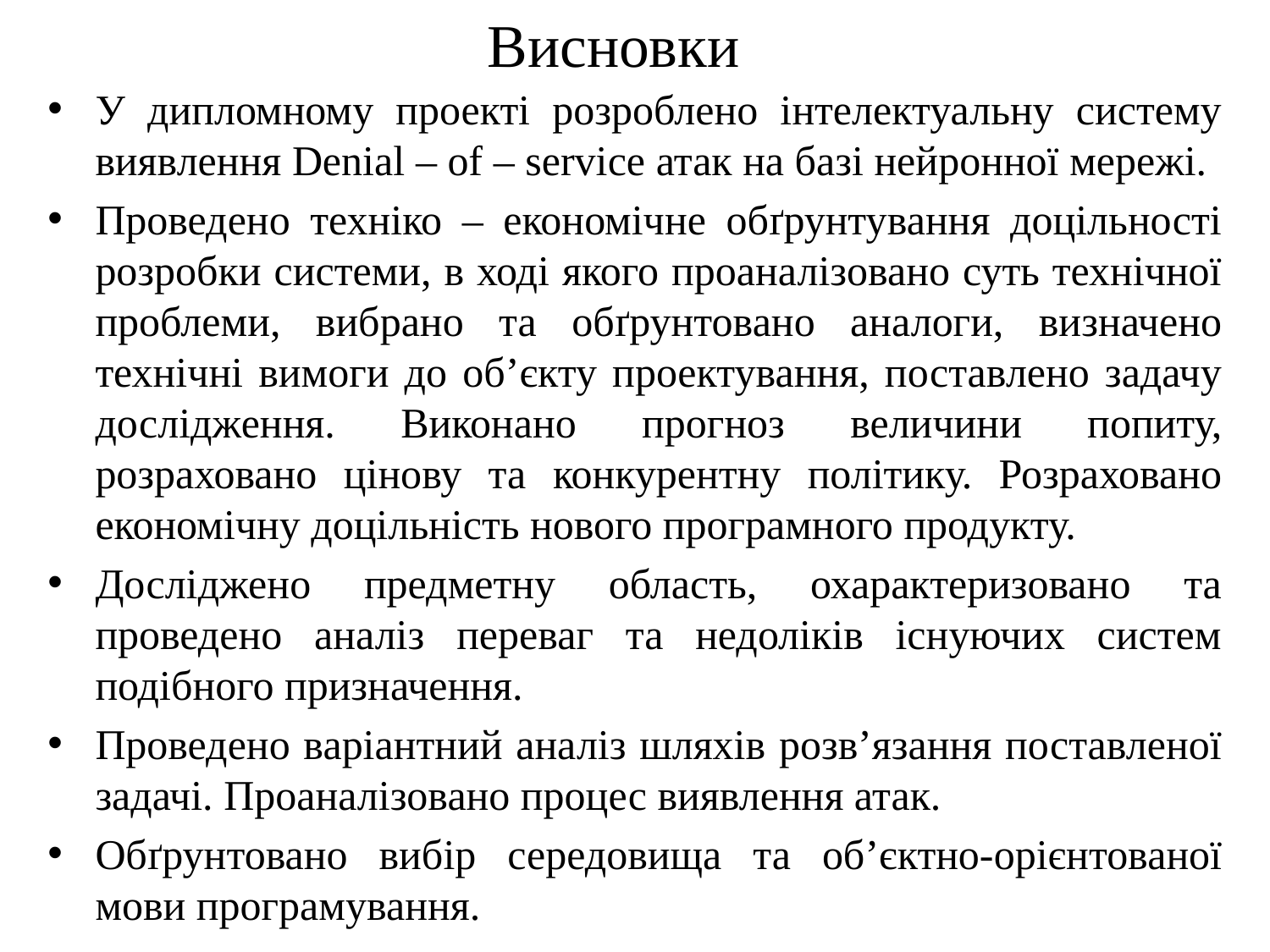

# Висновки
У дипломному проекті розроблено інтелектуальну систему виявлення Denial – of – service атак на базі нейронної мережі.
Проведено техніко – економічне обґрунтування доцільності розробки системи, в ході якого проаналізовано суть технічної проблеми, вибрано та обґрунтовано аналоги, визначено технічні вимоги до об’єкту проектування, поставлено задачу дослідження. Виконано прогноз величини попиту, розраховано цінову та конкурентну політику. Розраховано економічну доцільність нового програмного продукту.
Досліджено предметну область, охарактеризовано та проведено аналіз переваг та недоліків існуючих систем подібного призначення.
Проведено варіантний аналіз шляхів розв’язання поставленої задачі. Проаналізовано процес виявлення атак.
Обґрунтовано вибір середовища та об’єктно-орієнтованої мови програмування.